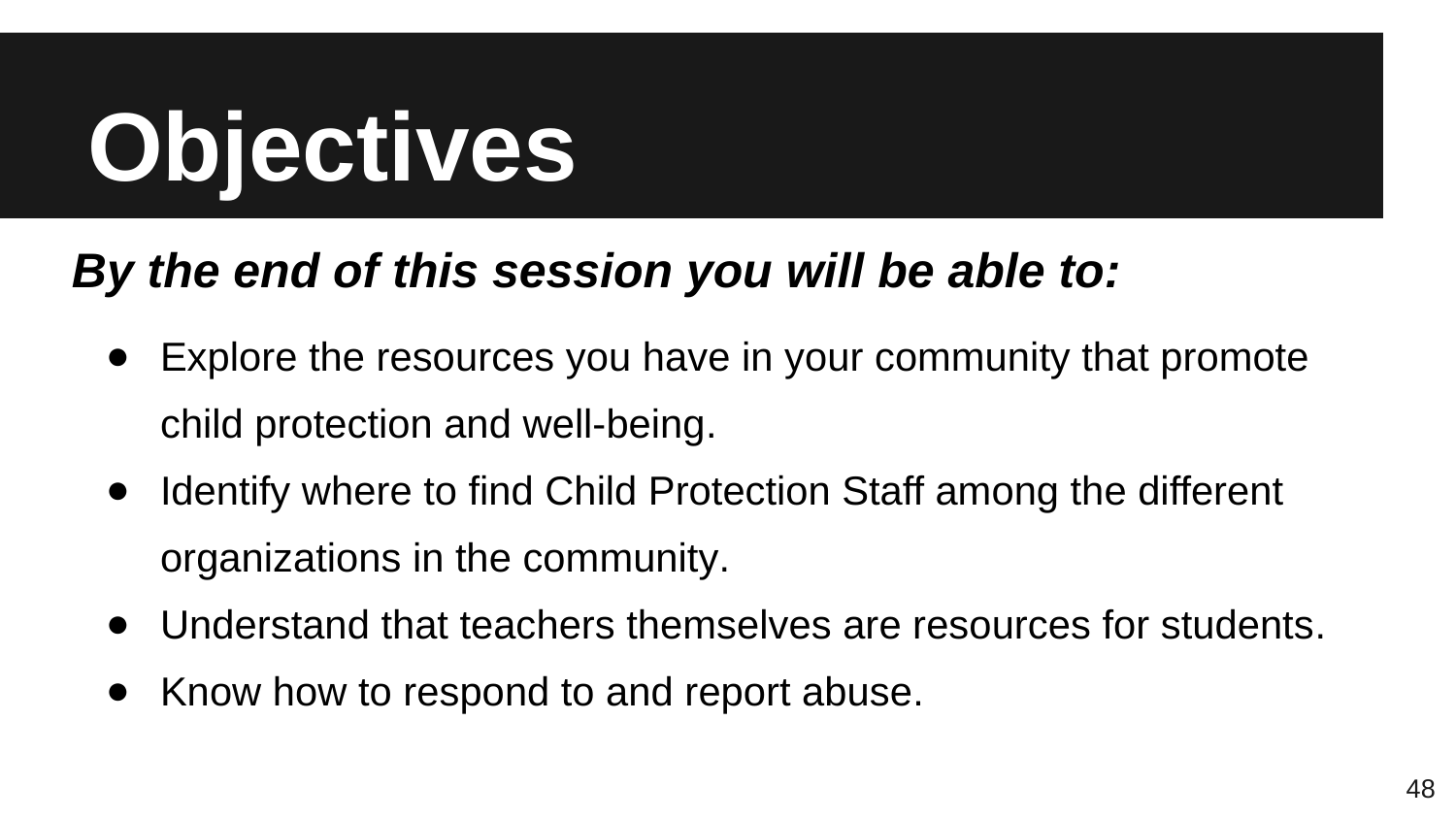

# Objectives
By the end of this session you will be able to:
Explore the resources you have in your community that promote child protection and well-being.
Identify where to find Child Protection Staff among the different organizations in the community.
Understand that teachers themselves are resources for students.
Know how to respond to and report abuse.

48